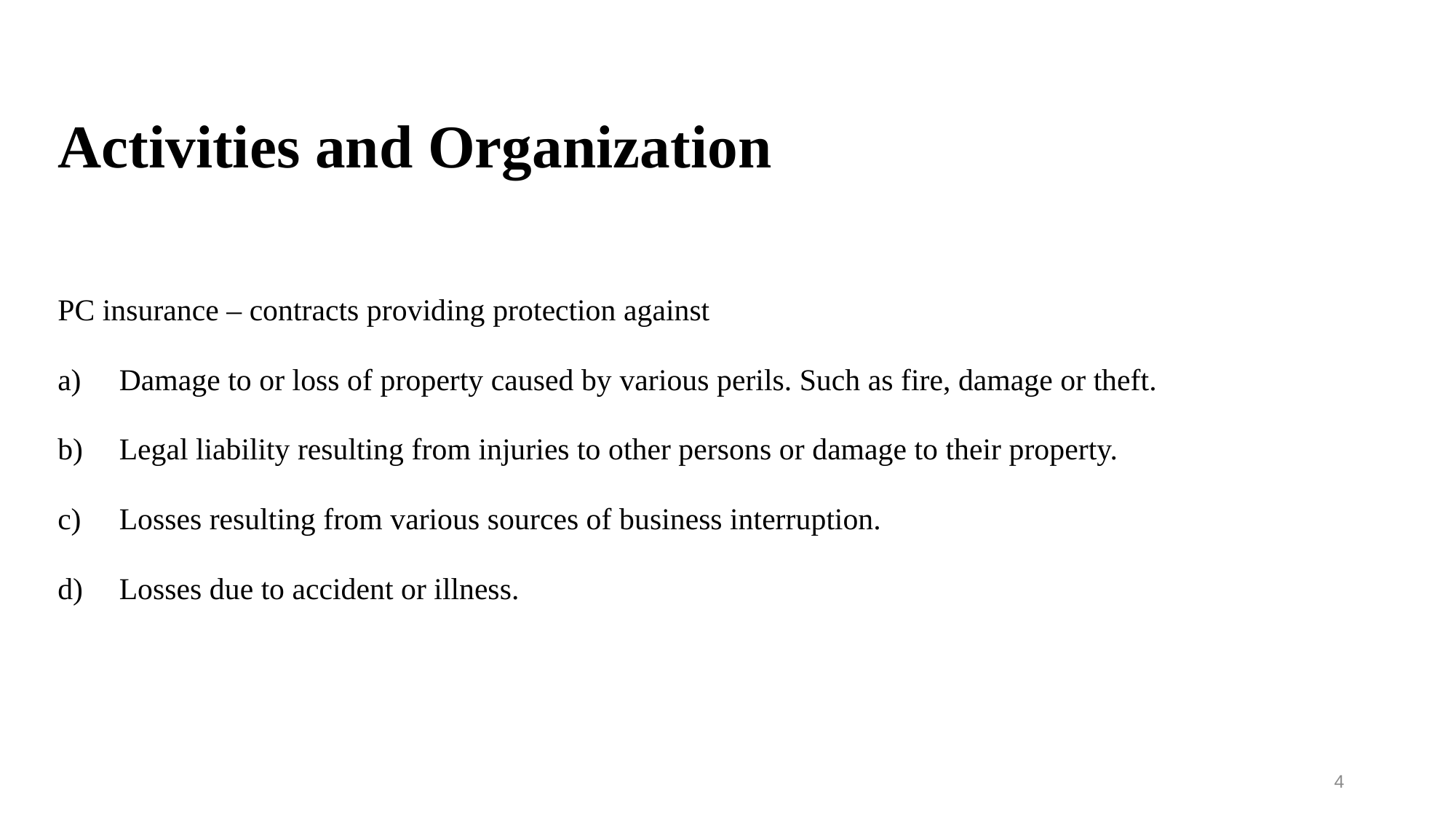

# Activities and Organization
PC insurance – contracts providing protection against
Damage to or loss of property caused by various perils. Such as fire, damage or theft.
Legal liability resulting from injuries to other persons or damage to their property.
Losses resulting from various sources of business interruption.
Losses due to accident or illness.

4